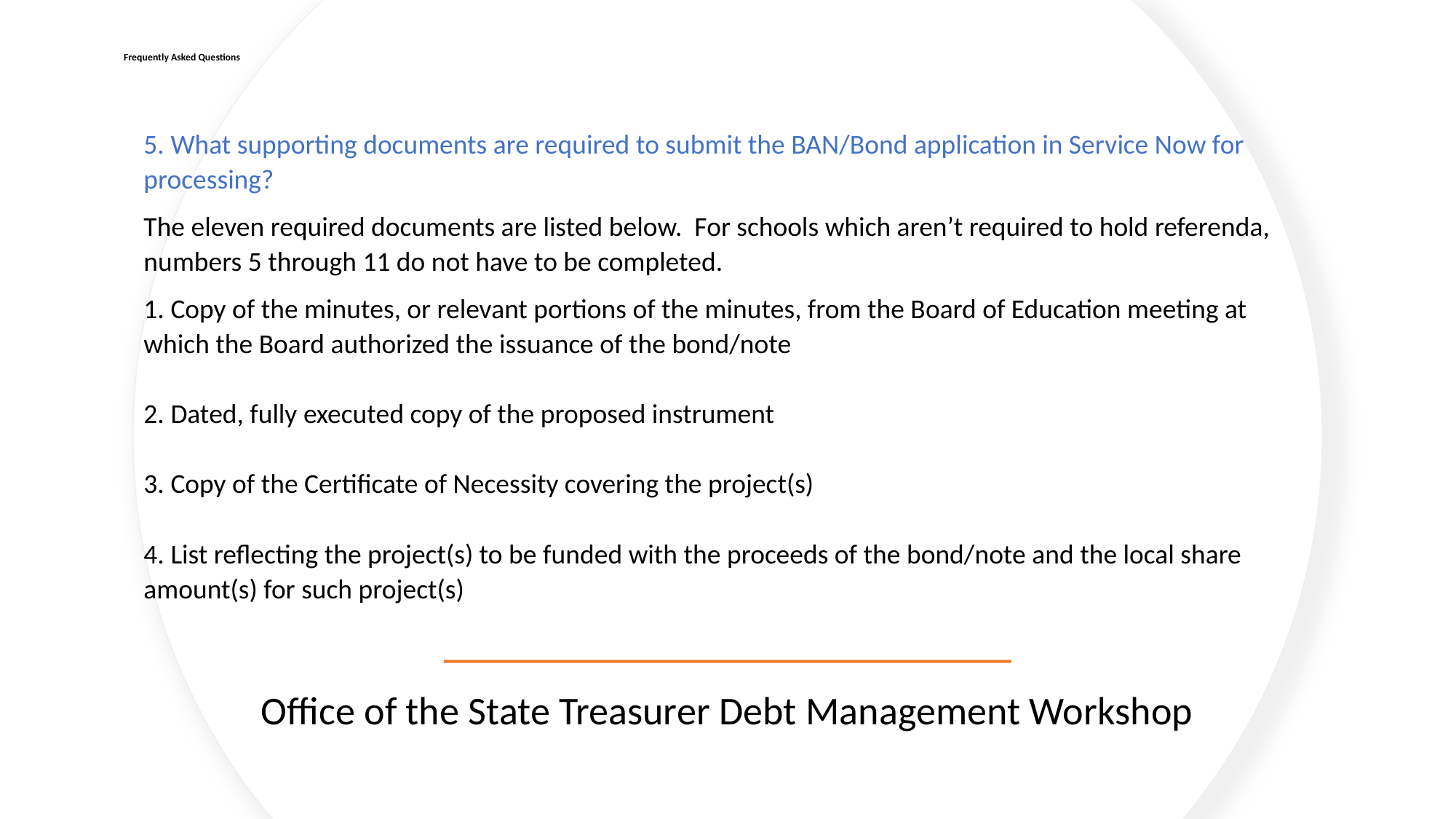

# Frequently Asked Questions
5. What supporting documents are required to submit the BAN/Bond application in Service Now for processing?
The eleven required documents are listed below.  For schools which aren’t required to hold referenda, numbers 5 through 11 do not have to be completed.
1. Copy of the minutes, or relevant portions of the minutes, from the Board of Education meeting at which the Board authorized the issuance of the bond/note

2. Dated, fully executed copy of the proposed instrument

3. Copy of the Certificate of Necessity covering the project(s)

4. List reflecting the project(s) to be funded with the proceeds of the bond/note and the local share amount(s) for such project(s)

Office of the State Treasurer Debt Management Workshop